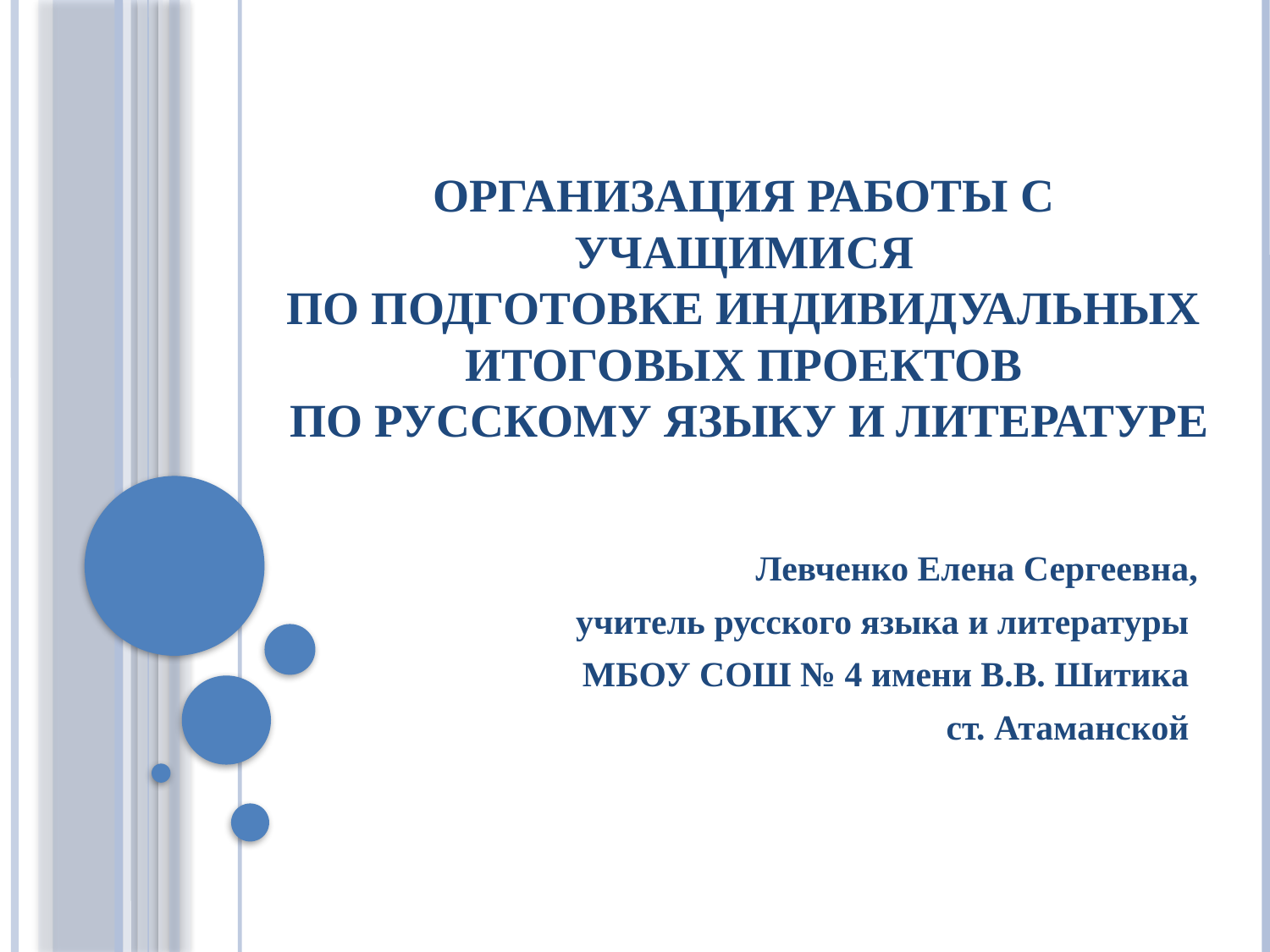

# Организация работы с учащимися по подготовке индивидуальных итоговых проектов по русскому языку и литературе
Левченко Елена Сергеевна,
 учитель русского языка и литературы
МБОУ СОШ № 4 имени В.В. Шитика
ст. Атаманской